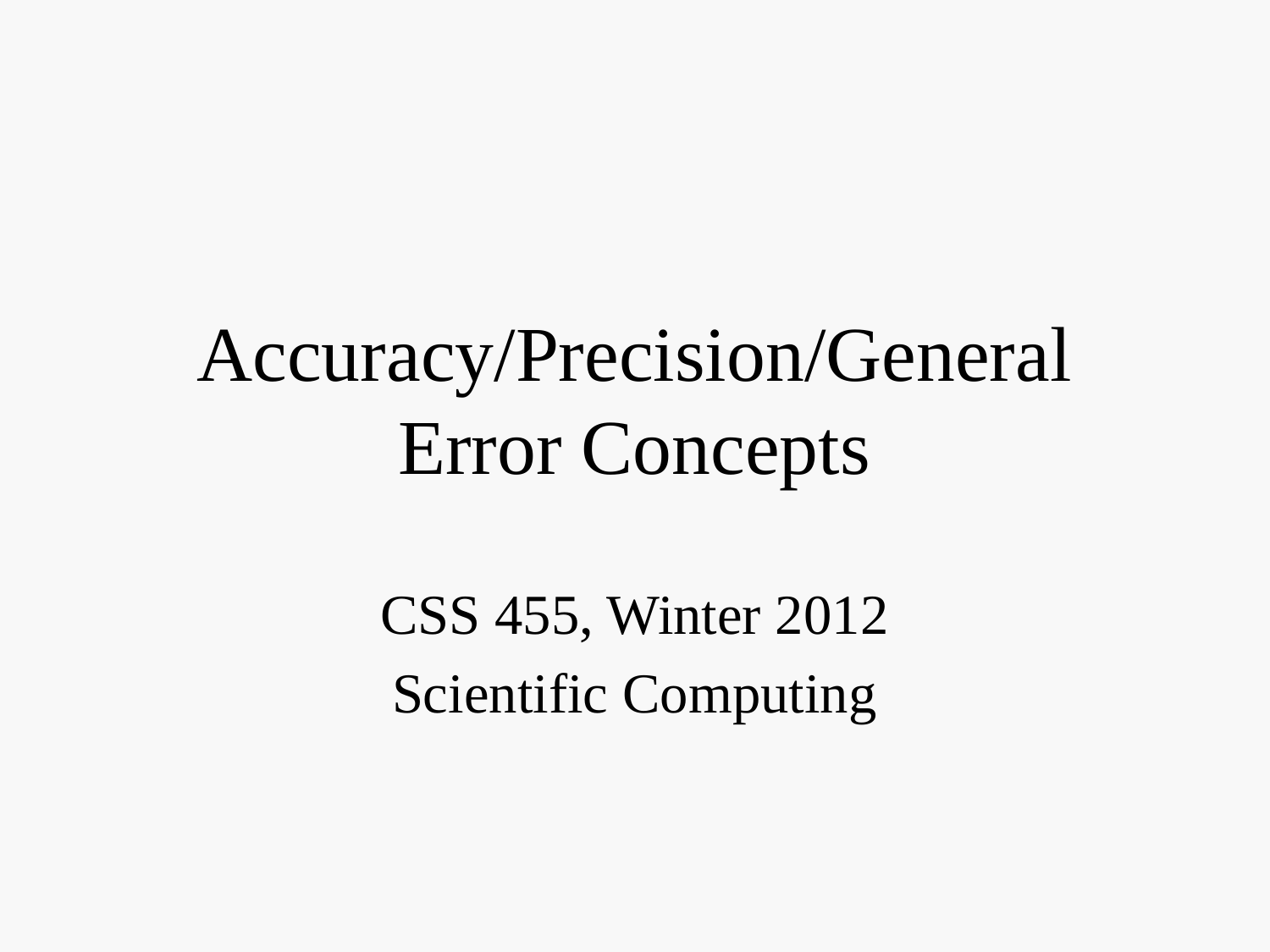

# Accuracy/Precision/General Error Concepts
CSS 455, Winter 2012
Scientific Computing